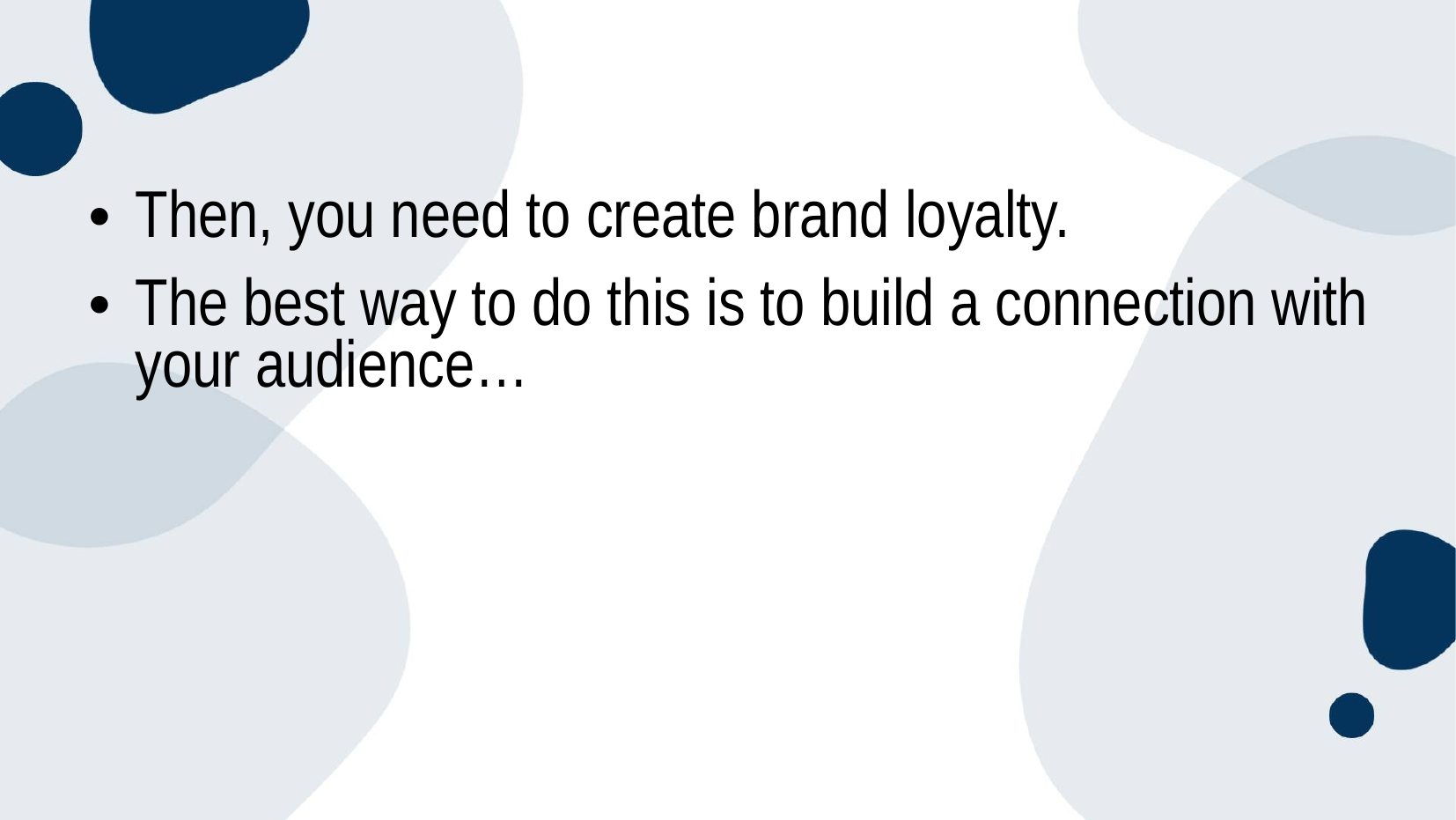

Then, you need to create brand loyalty.
The best way to do this is to build a connection with your audience…